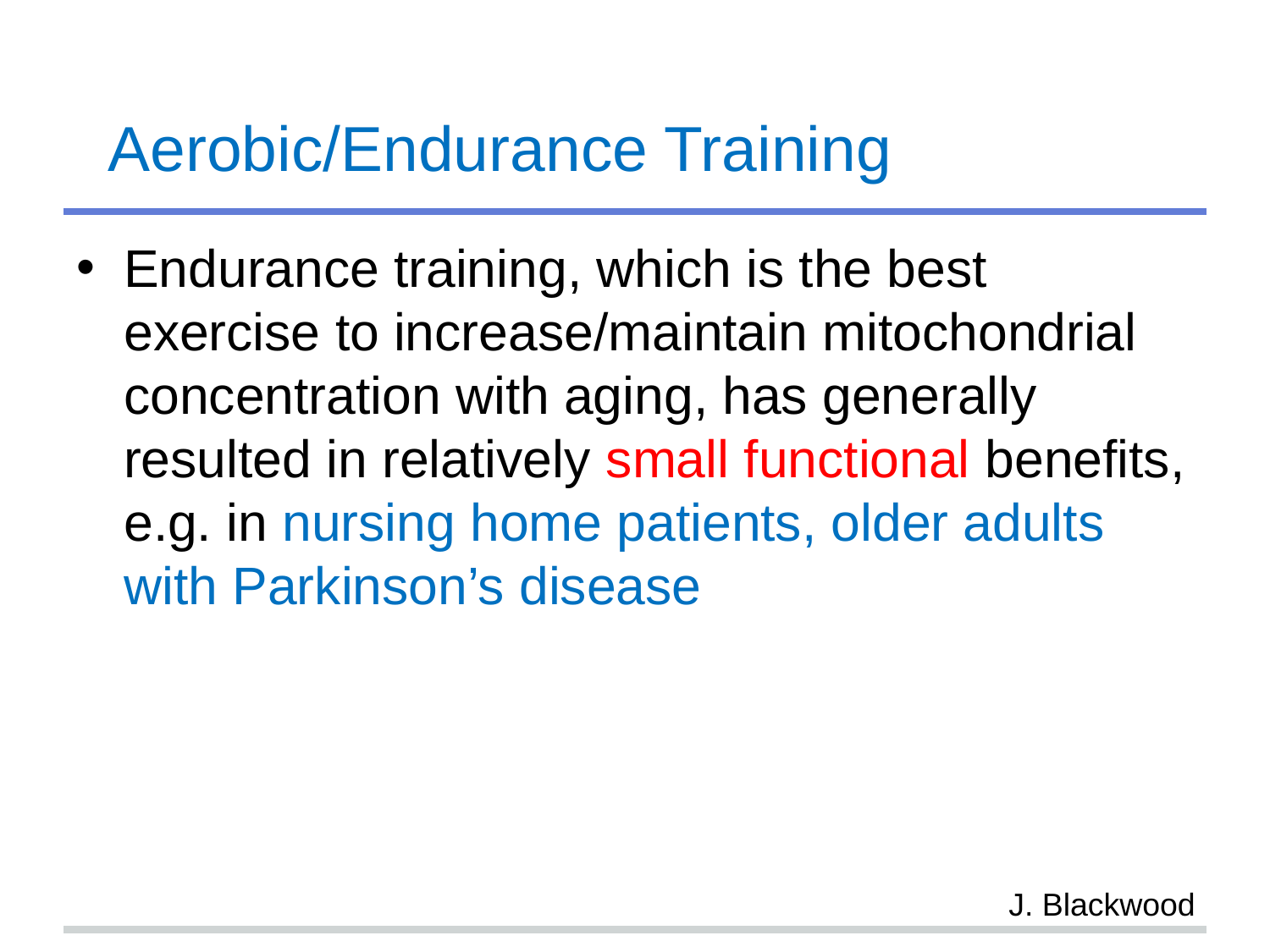

# Aerobic/Endurance Training
Endurance training, which is the best exercise to increase/maintain mitochondrial concentration with aging, has generally resulted in relatively small functional benefits, e.g. in nursing home patients, older adults with Parkinson’s disease
J. Blackwood